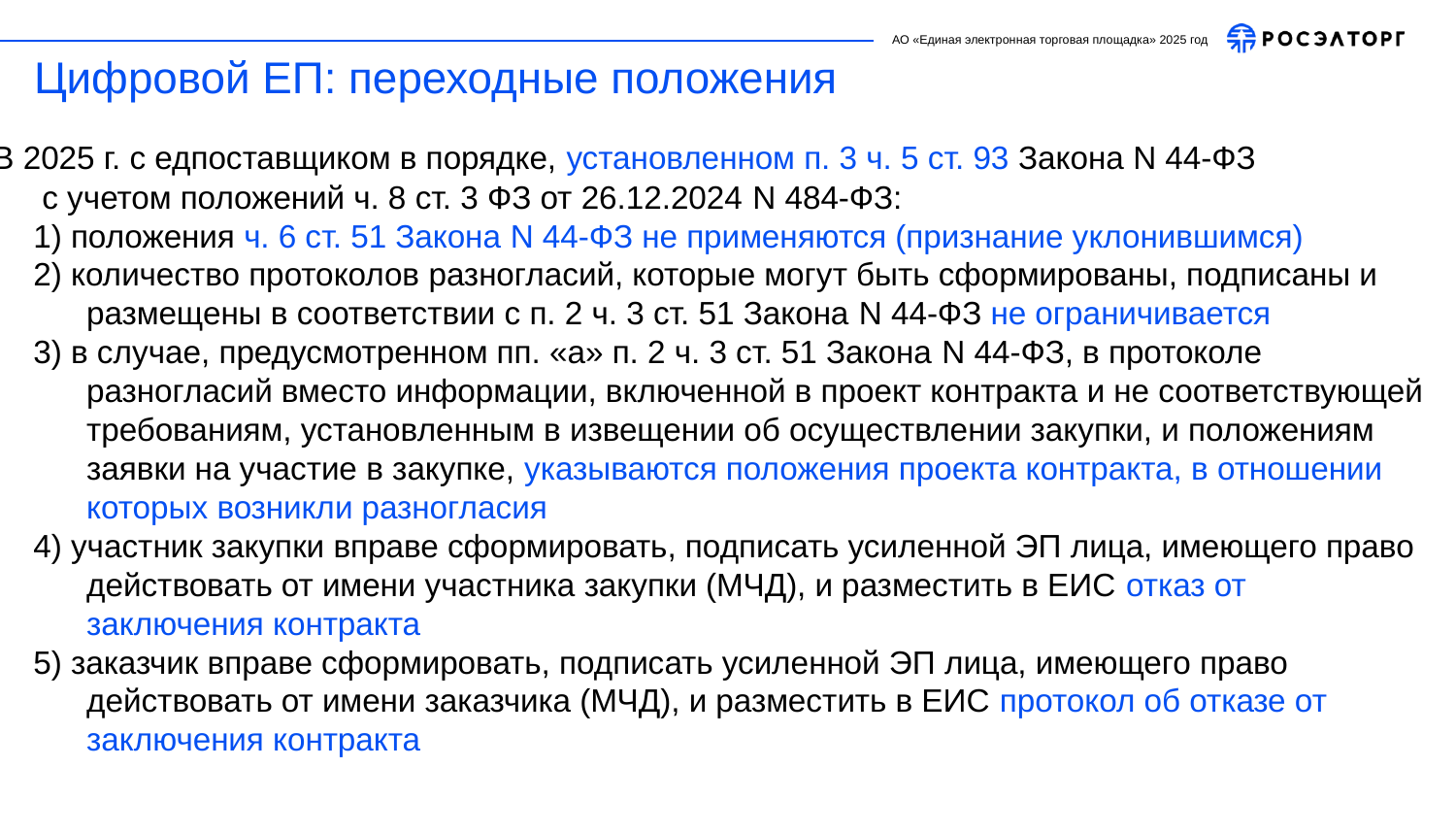

Цифровой ЕП: переходные положения

В 2025 г. с едпоставщиком в порядке, установленном п. 3 ч. 5 ст. 93 Закона N 44-ФЗ
с учетом положений ч. 8 ст. 3 ФЗ от 26.12.2024 N 484-ФЗ:
1) положения ч. 6 ст. 51 Закона N 44-ФЗ не применяются (признание уклонившимся)
2) количество протоколов разногласий, которые могут быть сформированы, подписаны и размещены в соответствии с п. 2 ч. 3 ст. 51 Закона N 44-ФЗ не ограничивается
3) в случае, предусмотренном пп. «а» п. 2 ч. 3 ст. 51 Закона N 44-ФЗ, в протоколе разногласий вместо информации, включенной в проект контракта и не соответствующей требованиям, установленным в извещении об осуществлении закупки, и положениям заявки на участие в закупке, указываются положения проекта контракта, в отношении которых возникли разногласия
4) участник закупки вправе сформировать, подписать усиленной ЭП лица, имеющего право действовать от имени участника закупки (МЧД), и разместить в ЕИС отказ от заключения контракта
5) заказчик вправе сформировать, подписать усиленной ЭП лица, имеющего право действовать от имени заказчика (МЧД), и разместить в ЕИС протокол об отказе от заключения контракта